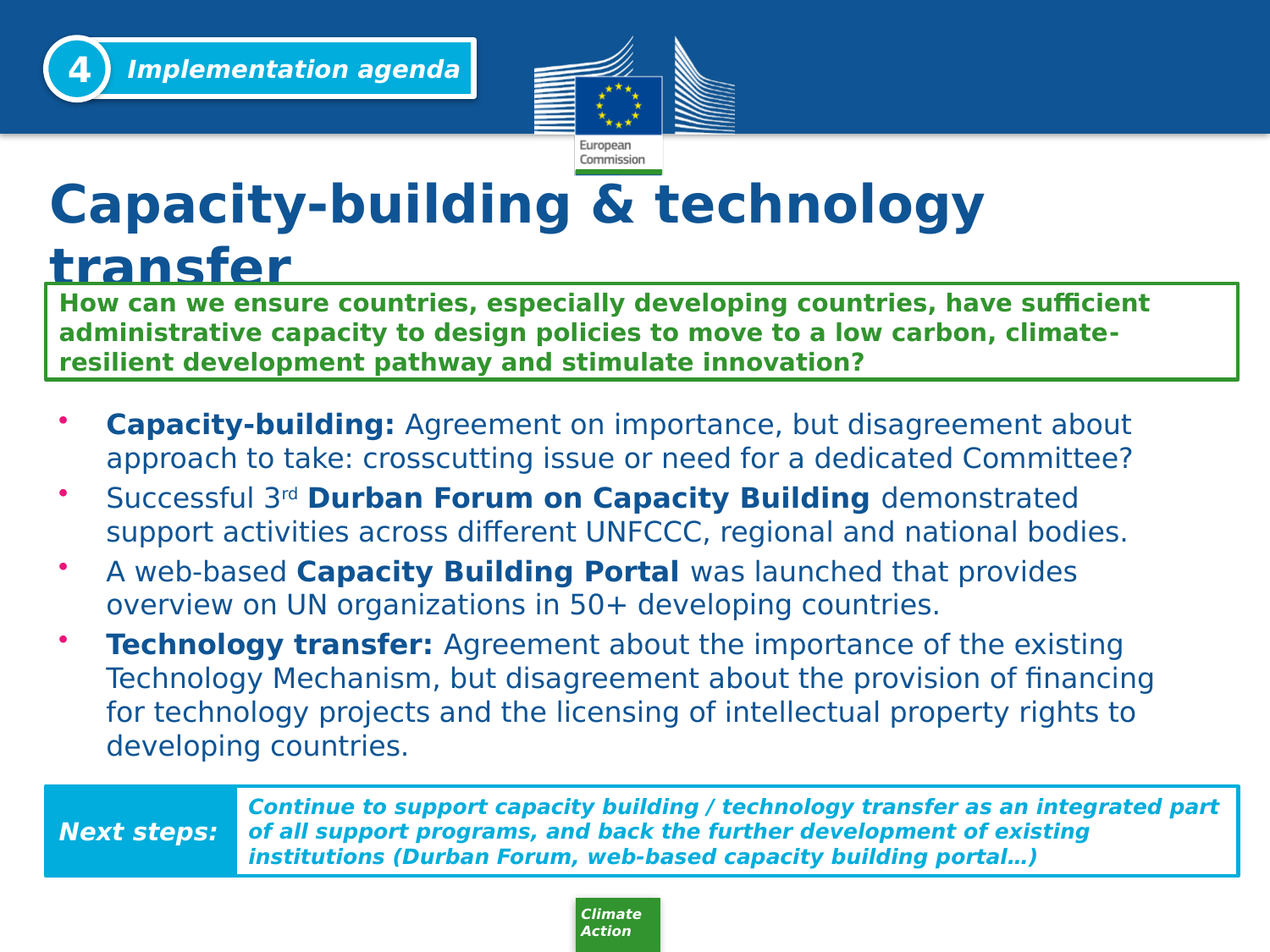

4
Implementation agenda
# Capacity-building & technology transfer
How can we ensure countries, especially developing countries, have sufficient administrative capacity to design policies to move to a low carbon, climate-resilient development pathway and stimulate innovation?
Capacity-building: Agreement on importance, but disagreement about approach to take: crosscutting issue or need for a dedicated Committee?
Successful 3rd Durban Forum on Capacity Building demonstrated support activities across different UNFCCC, regional and national bodies.
A web-based Capacity Building Portal was launched that provides overview on UN organizations in 50+ developing countries.
Technology transfer: Agreement about the importance of the existing Technology Mechanism, but disagreement about the provision of financing for technology projects and the licensing of intellectual property rights to developing countries.

Next steps:
Continue to support capacity building / technology transfer as an integrated part of all support programs, and back the further development of existing institutions (Durban Forum, web-based capacity building portal…)